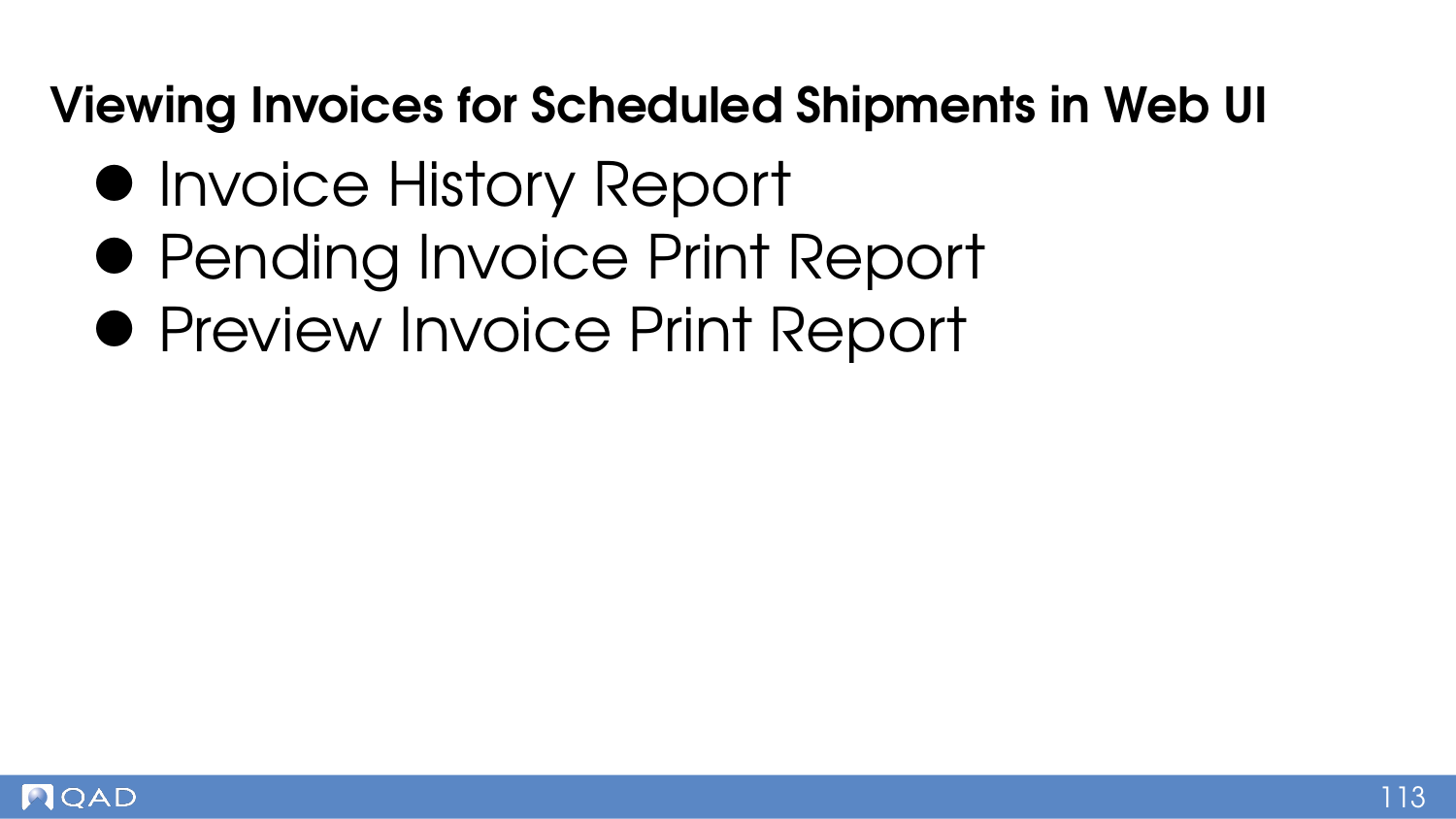

# Viewing Invoices for Scheduled Shipments in Web UI
Invoice History Report
Pending Invoice Print Report
Preview Invoice Print Report

113